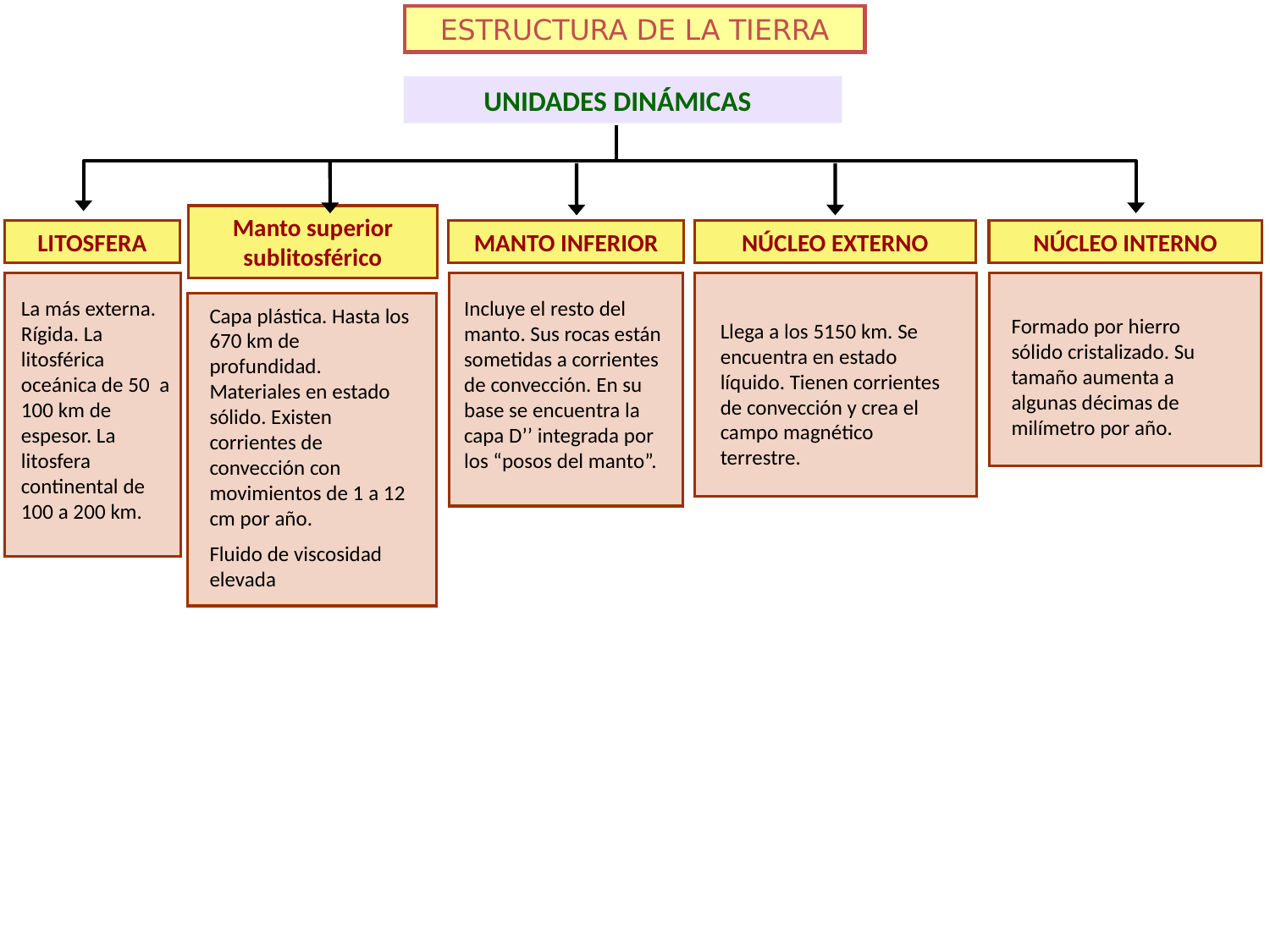

ESTRUCTURA DE LA TIERRA
UNIDADES DINÁMICAS

Manto superior sublitosférico
LITOSFERA
MANTO INFERIOR
NÚCLEO EXTERNO
NÚCLEO INTERNO
La más externa. Rígida. La litosférica oceánica de 50  a 100 km de espesor. La litosfera continental de 100 a 200 km.

Incluye el resto del manto. Sus rocas están sometidas a corrientes de convección. En su base se encuentra la capa D’’ integrada por los “posos del manto”.

Llega a los 5150 km. Se encuentra en estado líquido. Tienen corrientes de convección y crea el campo magnético terrestre.

Formado por hierro sólido cristalizado. Su tamaño aumenta a algunas décimas de milímetro por año.

Capa plástica. Hasta los 670 km de profundidad. Materiales en estado sólido. Existen corrientes de convección con movimientos de 1 a 12 cm por año.
Fluido de viscosidad elevada